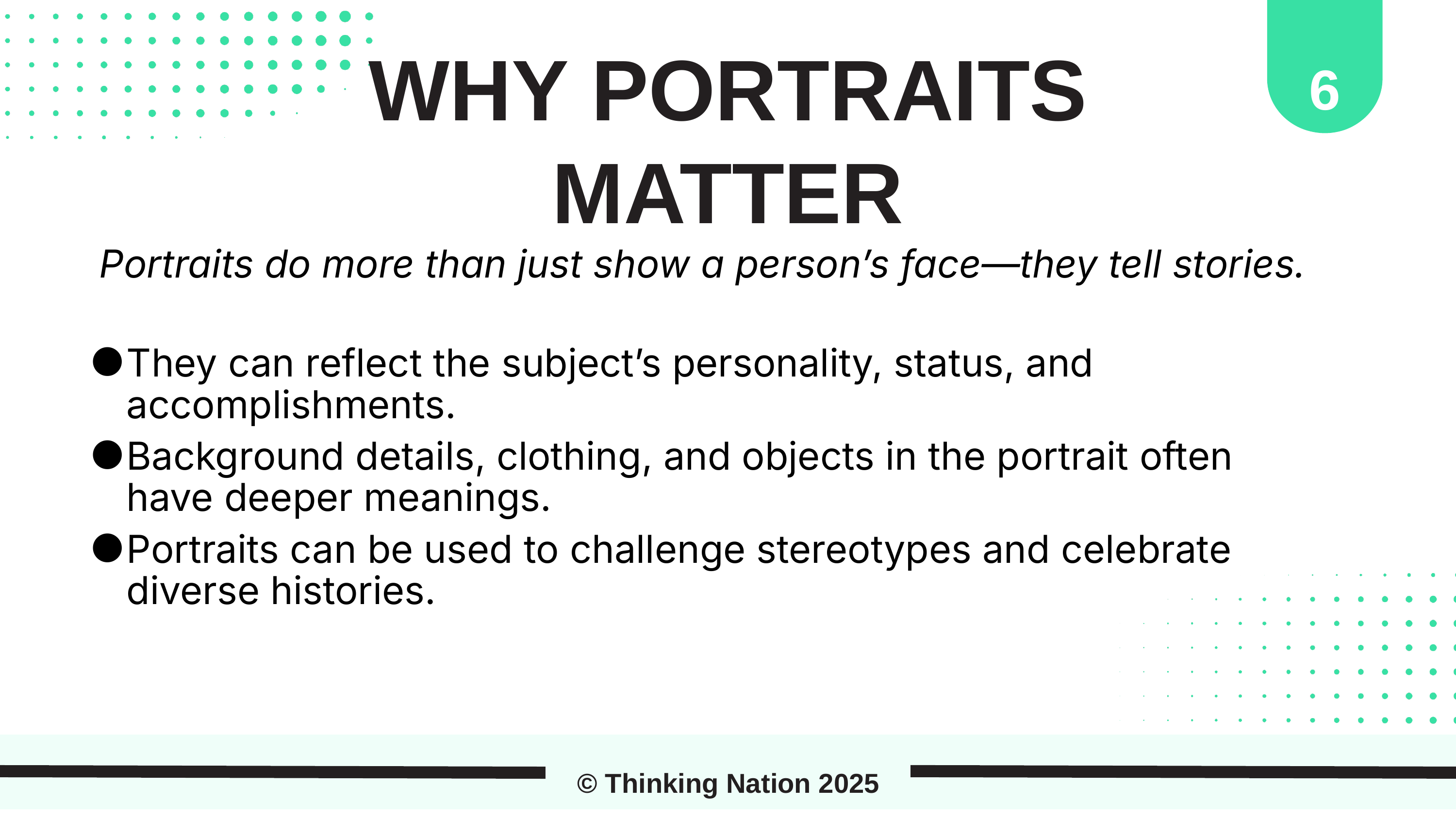

6
WHY PORTRAITS
MATTER
Portraits do more than just show a person’s face—they tell stories.

They can reflect the subject’s personality, status, and accomplishments.
Background details, clothing, and objects in the portrait often have deeper meanings.
Portraits can be used to challenge stereotypes and celebrate diverse histories.

© Thinking Nation 2025